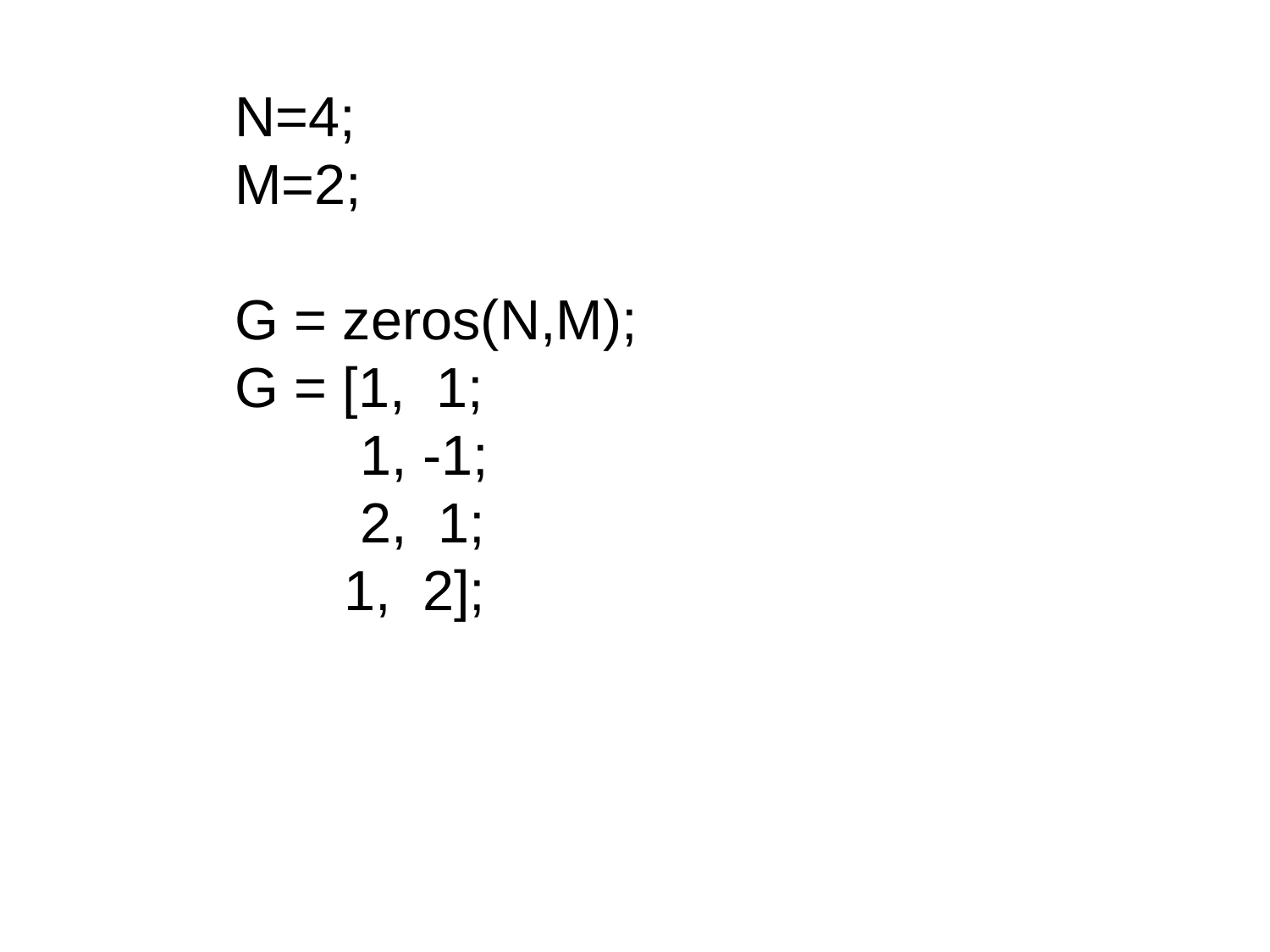

N=4;
M=2;

G = zeros(N,M);
G = [1,  1;
        1, -1;
        2,  1;
       1,  2];